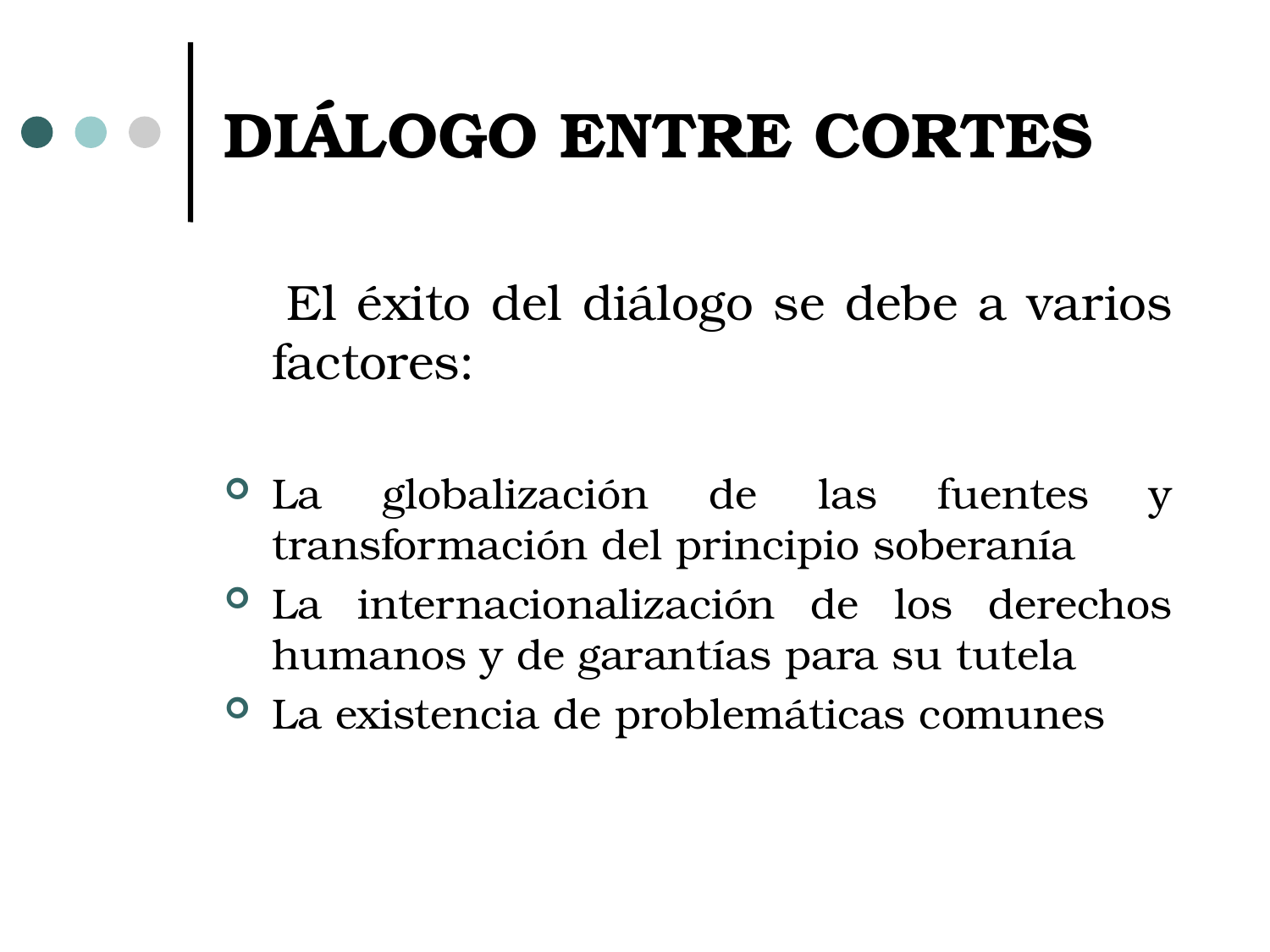

# DIÁLOGO ENTRE CORTES
   El éxito del diálogo se debe a varios factores:

La globalización de las fuentes y transformación del principio soberanía
La internacionalización de los derechos humanos y de garantías para su tutela
La existencia de problemáticas comunes